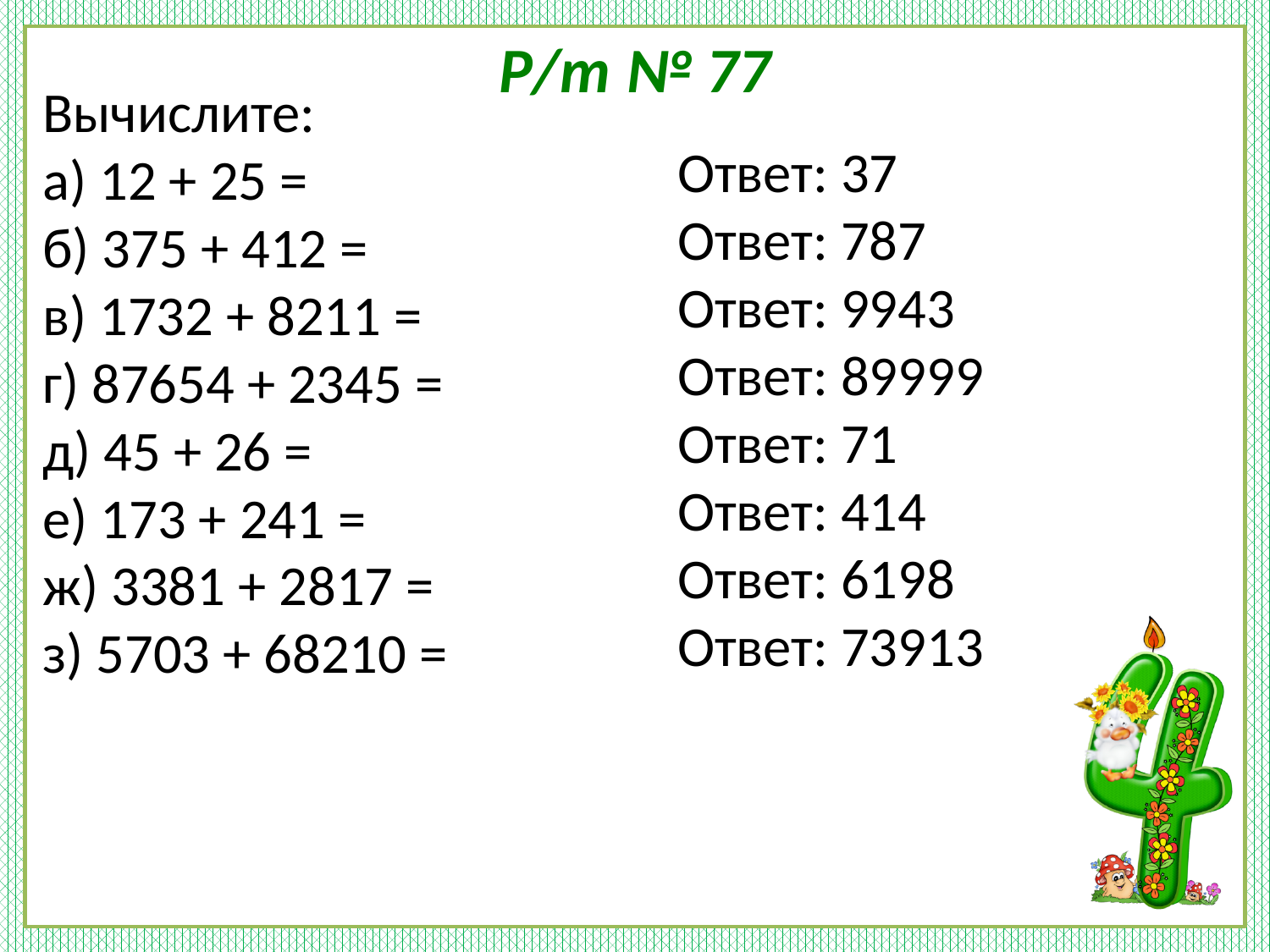

# Р/т № 77
Вычислите:
а) 12 + 25 =
б) 375 + 412 =
в) 1732 + 8211 =
г) 87654 + 2345 =
д) 45 + 26 =
е) 173 + 241 =
ж) 3381 + 2817 =
з) 5703 + 68210 =

Ответ: 37
Ответ: 787
Ответ: 9943
Ответ: 89999
Ответ: 71
Ответ: 414
Ответ: 6198
Ответ: 73913